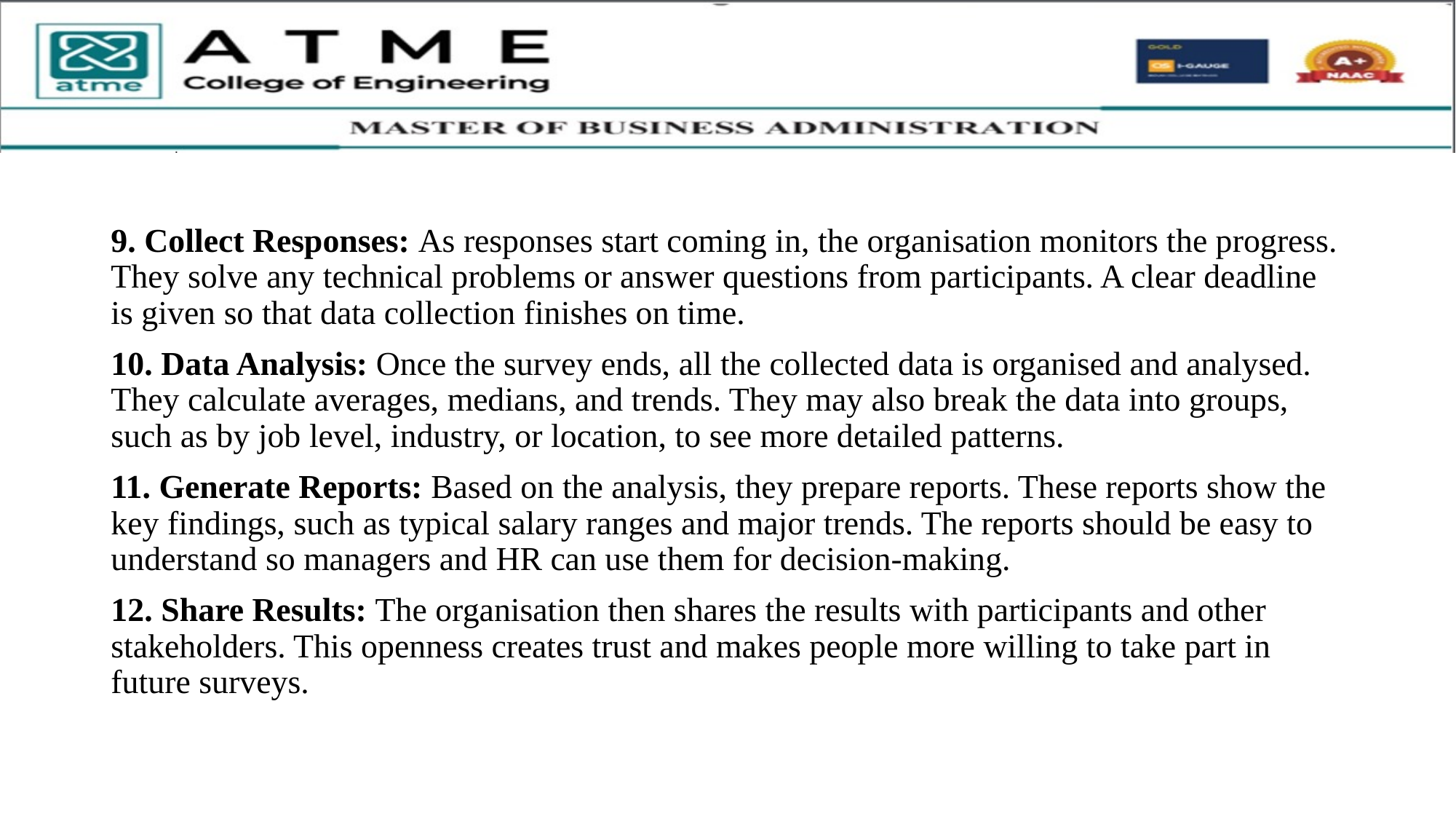

9. Collect Responses: As responses start coming in, the organisation monitors the progress. They solve any technical problems or answer questions from participants. A clear deadline is given so that data collection finishes on time.
10. Data Analysis: Once the survey ends, all the collected data is organised and analysed. They calculate averages, medians, and trends. They may also break the data into groups, such as by job level, industry, or location, to see more detailed patterns.
11. Generate Reports: Based on the analysis, they prepare reports. These reports show the key findings, such as typical salary ranges and major trends. The reports should be easy to understand so managers and HR can use them for decision-making.
12. Share Results: The organisation then shares the results with participants and other stakeholders. This openness creates trust and makes people more willing to take part in future surveys.